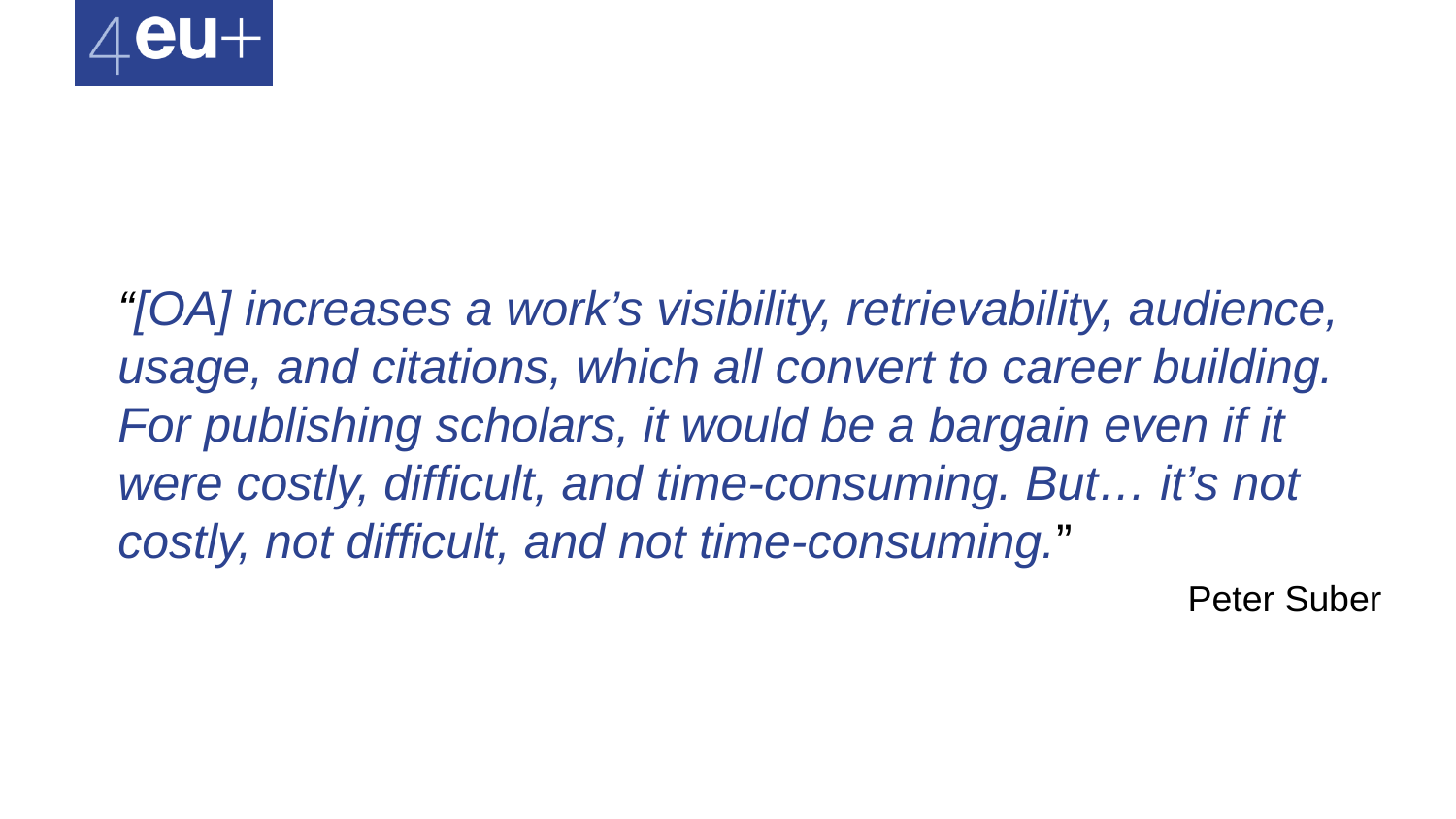

“[OA] increases a work’s visibility, retrievability, audience, usage, and citations, which all convert to career building. For publishing scholars, it would be a bargain even if it were costly, difficult, and time-consuming. But… it’s not costly, not difficult, and not time-consuming.”
Peter Suber